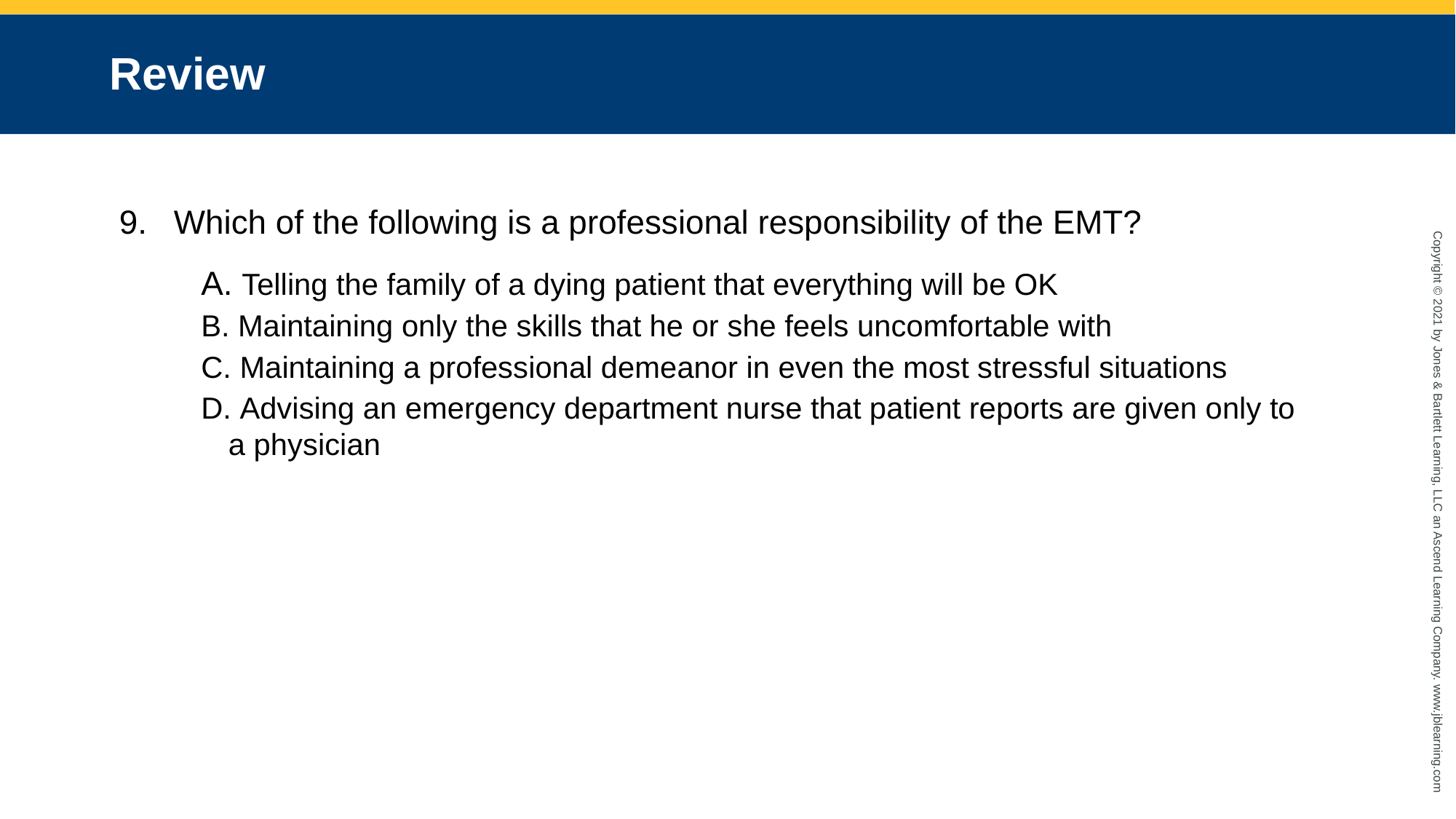

# Review
Which of the following is a professional responsibility of the EMT?
 Telling the family of a dying patient that everything will be OK
 Maintaining only the skills that he or she feels uncomfortable with
 Maintaining a professional demeanor in even the most stressful situations
 Advising an emergency department nurse that patient reports are given only to a physician